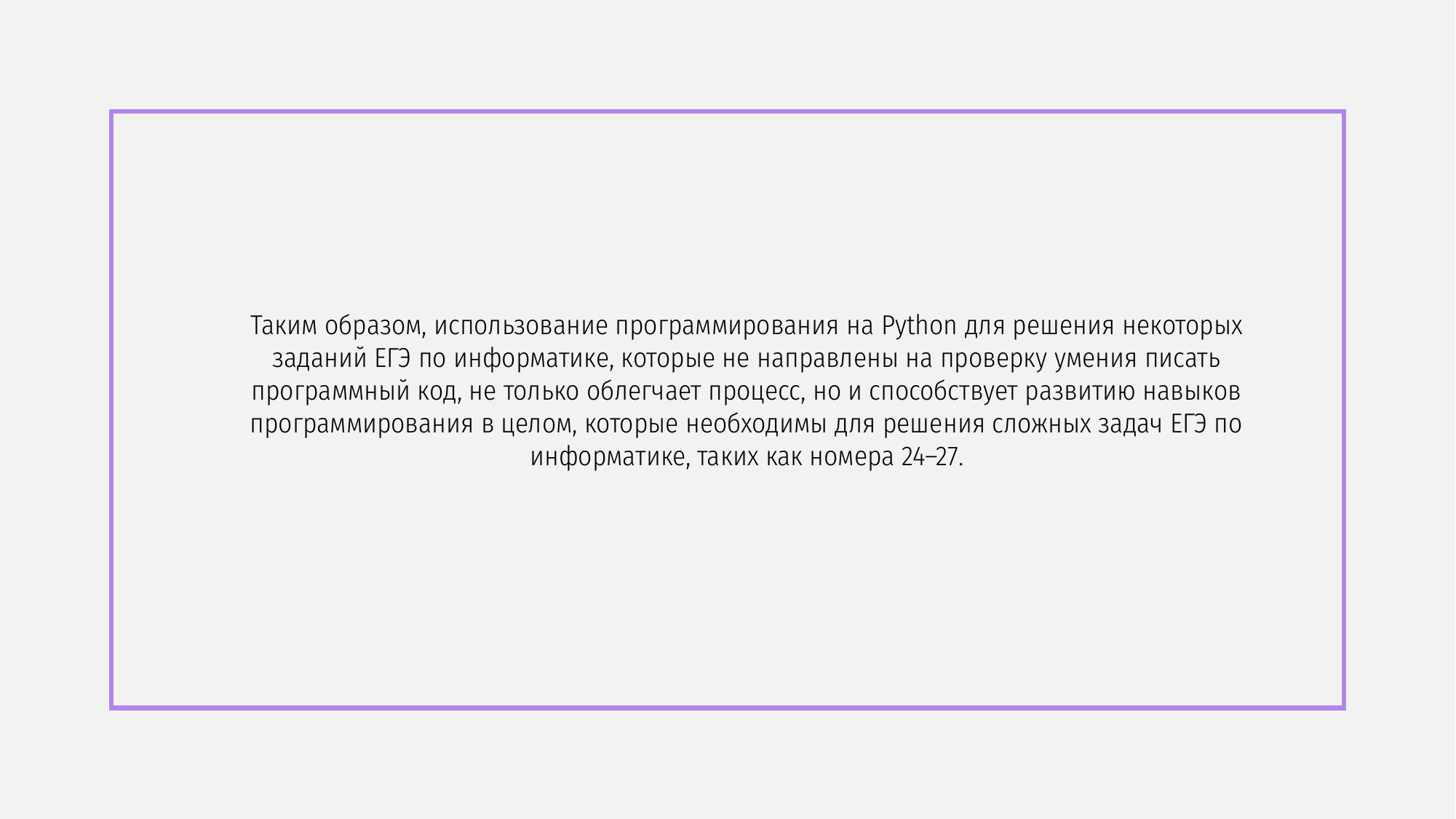

Таким образом, использование программирования на Python для решения некоторых заданий ЕГЭ по информатике, которые не направлены на проверку умения писать программный код, не только облегчает процесс, но и способствует развитию навыков программирования в целом, которые необходимы для решения сложных задач ЕГЭ по информатике, таких как номера 24–27.